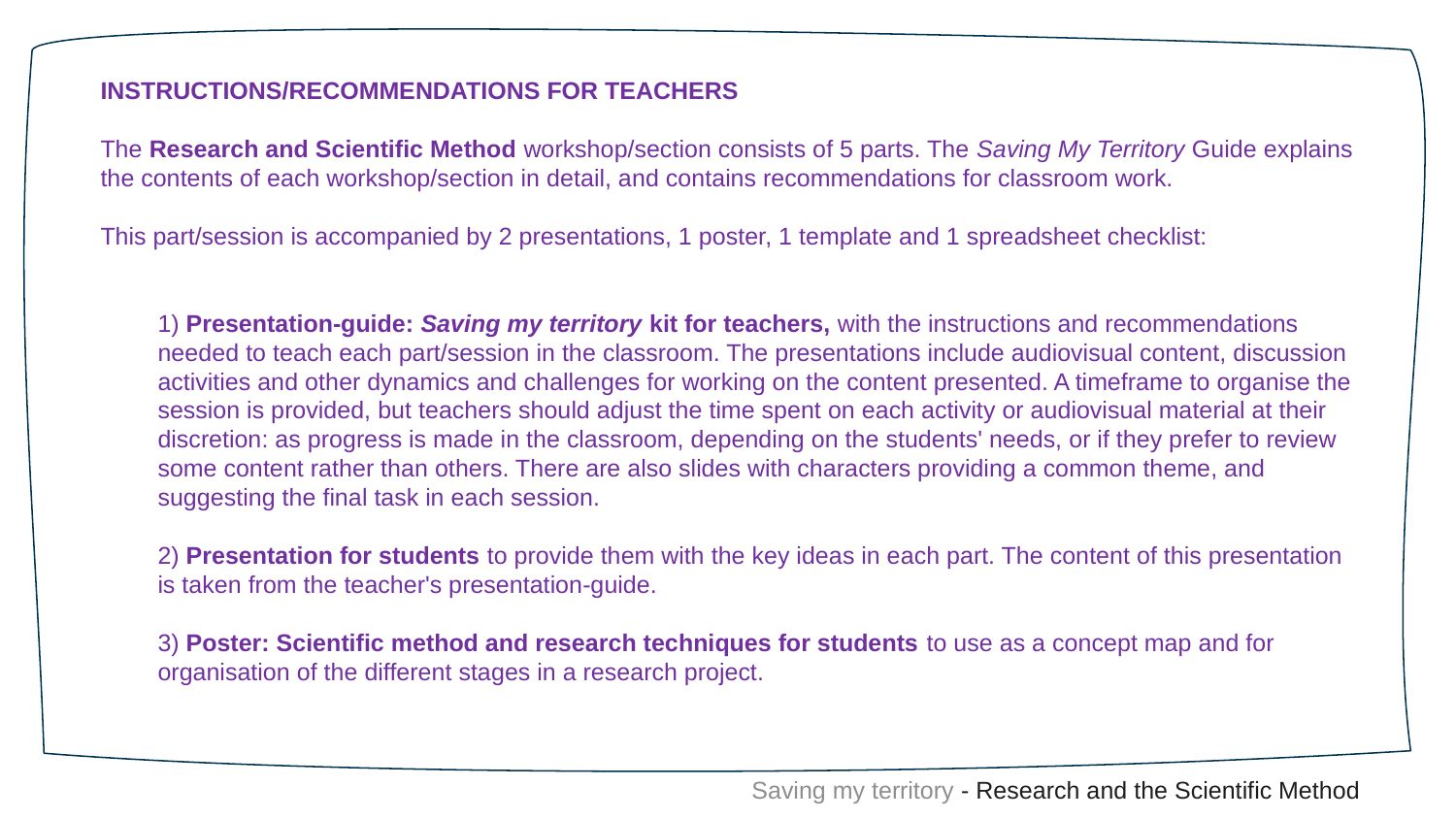

INSTRUCTIONS/RECOMMENDATIONS FOR TEACHERS

The Research and Scientific Method workshop/section consists of 5 parts. The Saving My Territory Guide explains the contents of each workshop/section in detail, and contains recommendations for classroom work.

This part/session is accompanied by 2 presentations, 1 poster, 1 template and 1 spreadsheet checklist:

1) Presentation-guide: Saving my territory kit for teachers, with the instructions and recommendations needed to teach each part/session in the classroom. The presentations include audiovisual content, discussion activities and other dynamics and challenges for working on the content presented. A timeframe to organise the session is provided, but teachers should adjust the time spent on each activity or audiovisual material at their discretion: as progress is made in the classroom, depending on the students' needs, or if they prefer to review some content rather than others. There are also slides with characters providing a common theme, and suggesting the final task in each session.

2) Presentation for students to provide them with the key ideas in each part. The content of this presentation is taken from the teacher's presentation-guide.

3) Poster: Scientific method and research techniques for students to use as a concept map and for organisation of the different stages in a research project.
Saving my territory - Research and the Scientific Method